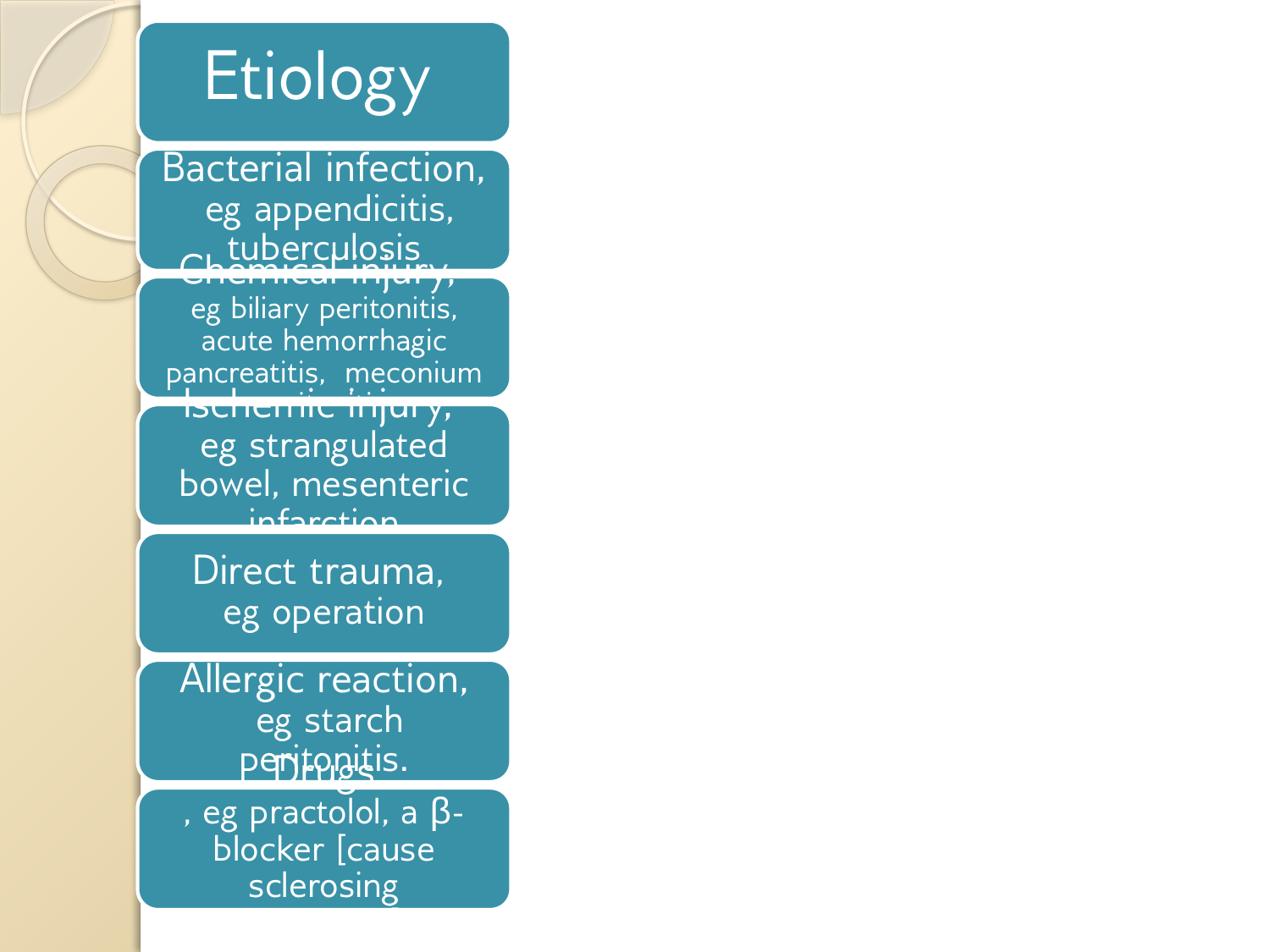

Etiology
Bacterial infection,
 eg appendicitis, tuberculosis
Chemical injury,
eg biliary peritonitis, acute hemorrhagic pancreatitis,  meconium peritonitis.
Ischemic injury,
eg strangulated bowel, mesenteric infarction
Direct trauma,
eg operation
Allergic reaction,
 eg starch peritonitis.
Drugs
, eg practolol, a β-blocker [cause sclerosing peritonitis].